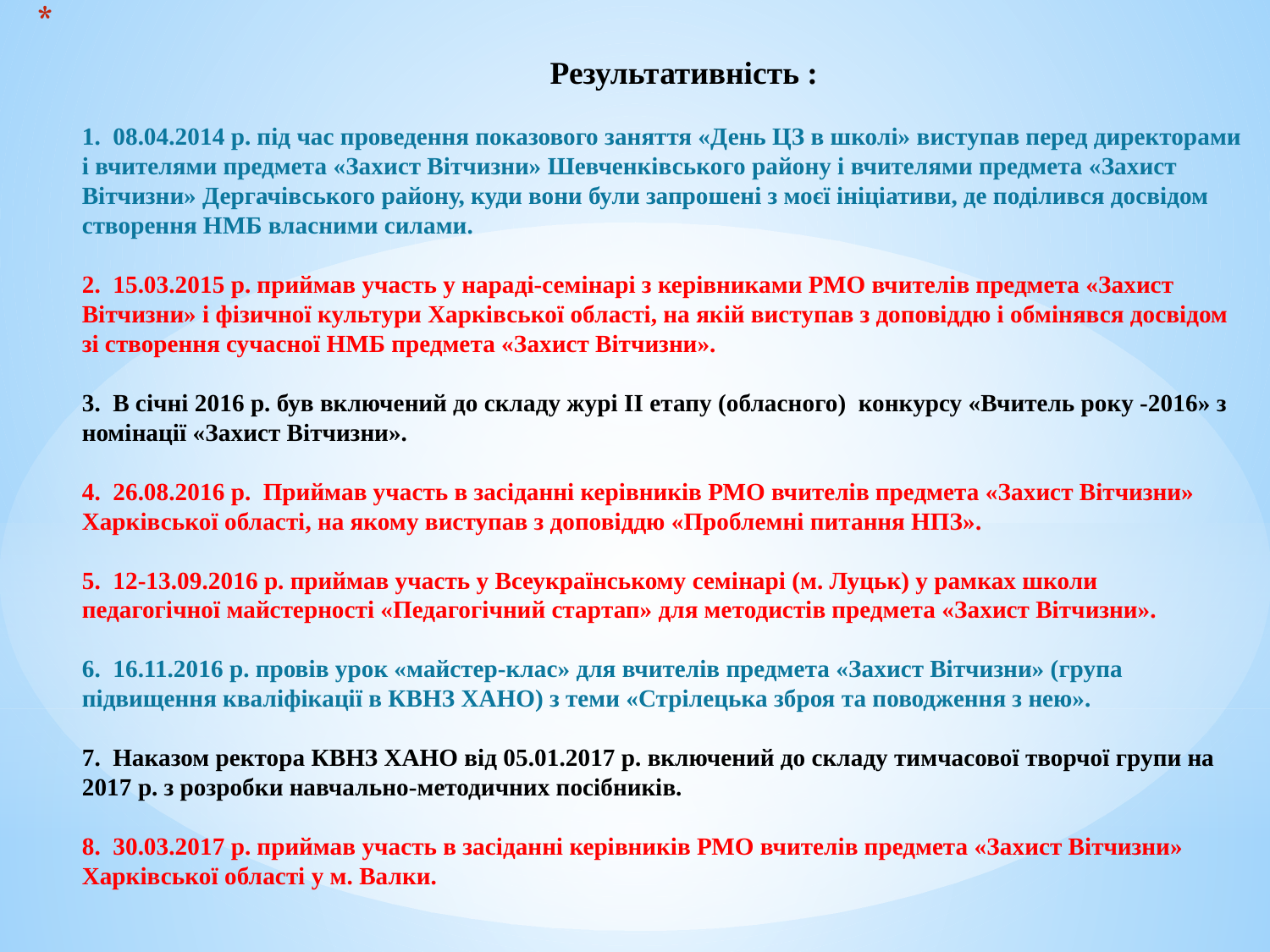

# Результативність : 1.  08.04.2014 р. під час проведення показового заняття «День ЦЗ в школі» виступав перед директорами і вчителями предмета «Захист Вітчизни» Шевченківського району і вчителями предмета «Захист Вітчизни» Дергачівського району, куди вони були запрошені з моєї ініціативи, де поділився досвідом створення НМБ власними силами. 2.  15.03.2015 р. приймав участь у нараді-семінарі з керівниками РМО вчителів предмета «Захист Вітчизни» і фізичної культури Харківської області, на якій виступав з доповіддю і обмінявся досвідом зі створення сучасної НМБ предмета «Захист Вітчизни». 3.  В січні 2016 р. був включений до складу журі ІІ етапу (обласного)  конкурсу «Вчитель року -2016» з номінації «Захист Вітчизни». 4.  26.08.2016 р.  Приймав участь в засіданні керівників РМО вчителів предмета «Захист Вітчизни» Харківської області, на якому виступав з доповіддю «Проблемні питання НПЗ». 5.  12-13.09.2016 р. приймав участь у Всеукраїнському семінарі (м. Луцьк) у рамках школи педагогічної майстерності «Педагогічний стартап» для методистів предмета «Захист Вітчизни». 6.  16.11.2016 р. провів урок «майстер-клас» для вчителів предмета «Захист Вітчизни» (група підвищення кваліфікації в КВНЗ ХАНО) з теми «Стрілецька зброя та поводження з нею». 7.  Наказом ректора КВНЗ ХАНО від 05.01.2017 р. включений до складу тимчасової творчої групи на 2017 р. з розробки навчально-методичних посібників. 8.  30.03.2017 р. приймав участь в засіданні керівників РМО вчителів предмета «Захист Вітчизни» Харківської області у м. Валки.